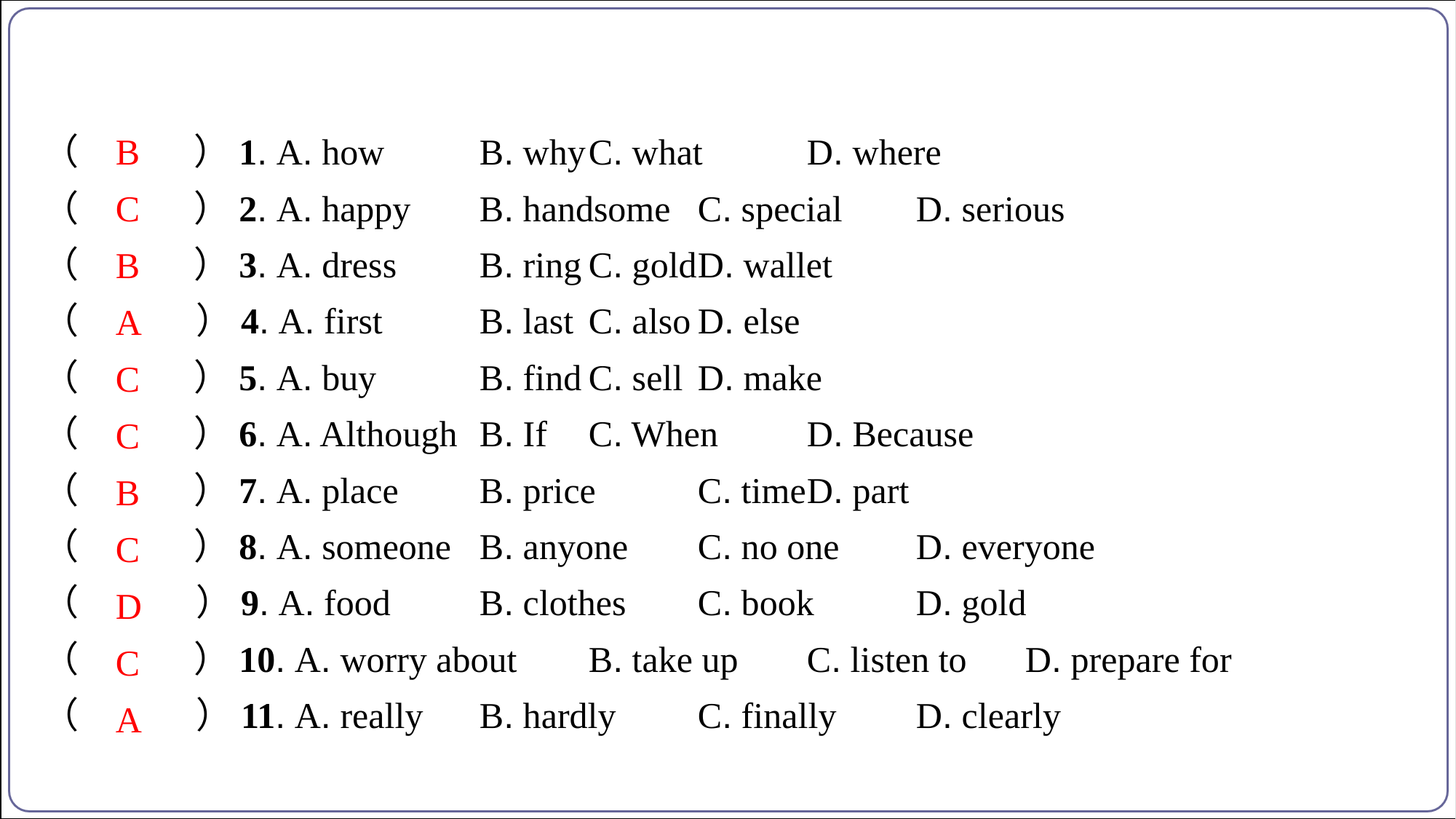

B
（　B　）1. A. how	B. why	C. what	D. where
（　C　）2. A. happy	B. handsome	C. special	D. serious
（　B　）3. A. dress	B. ring	C. gold	D. wallet
（　A　）4. A. first	B. last	C. also	D. else
（　C　）5. A. buy	B. find	C. sell	D. make
（　C　）6. A. Although	B. If	C. When	D. Because
（　B　）7. A. place	B. price	C. time	D. part
（　C　）8. A. someone	B. anyone	C. no one	D. everyone
（　D　）9. A. food	B. clothes	C. book	D. gold
（　C　）10. A. worry about	B. take up	C. listen to	D. prepare for
（　A　）11. A. really	B. hardly	C. finally	D. clearly
C
B
A
C
C
B
C
D
C
A